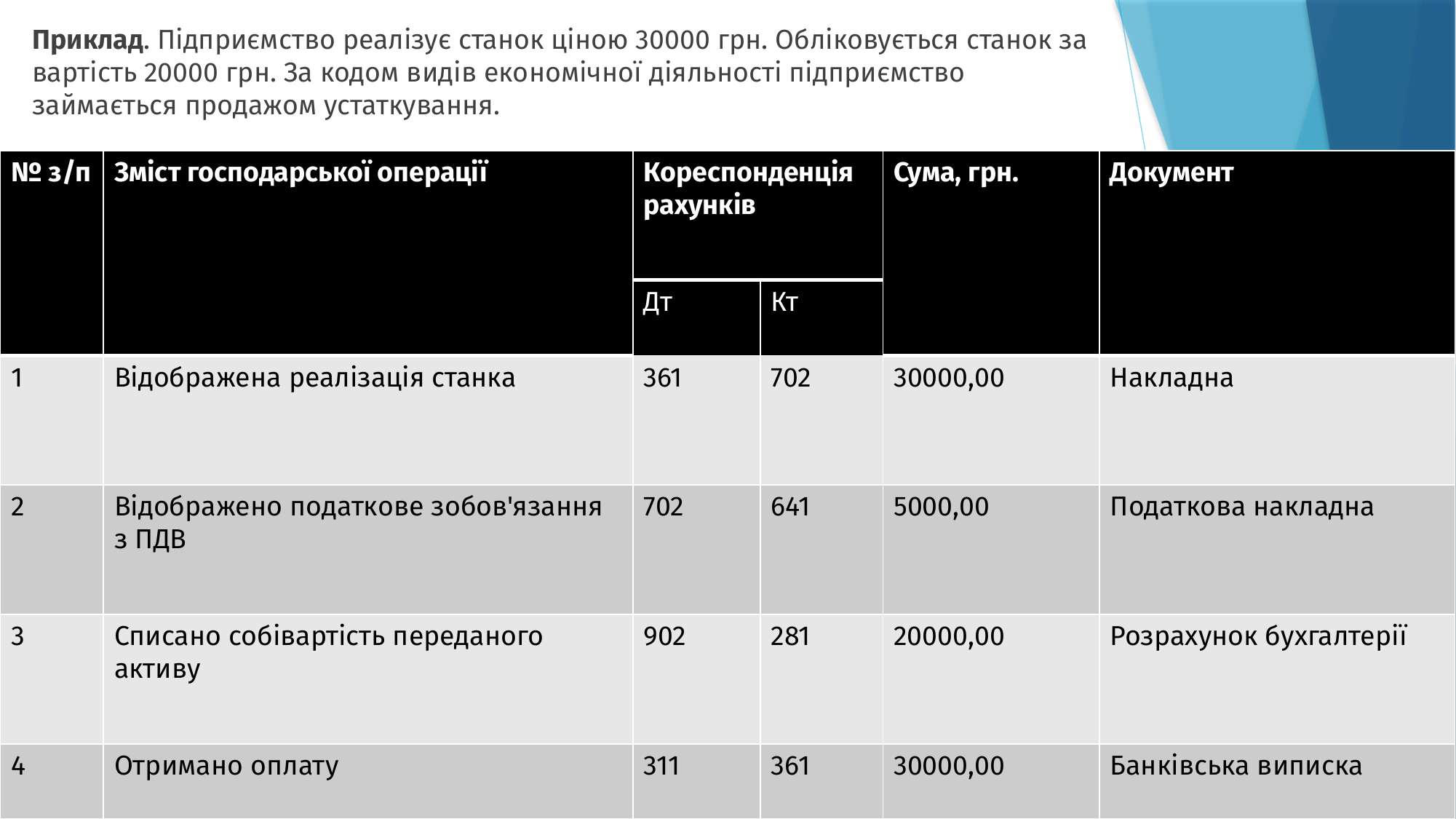

Приклад. Підприємство реалізує станок ціною 30000 грн. Обліковується станок за вартість 20000 грн. За кодом видів економічної діяльності підприємство займається продажом устаткування.
| № з/п | Зміст господарської операції | Кореспонденція рахунків |  | Сума, грн. | Документ |
| --- | --- | --- | --- | --- | --- |
|  |  | Дт | Кт |  |  |
| 1 | Відображена реалізація станка | 361 | 702 | 30000,00 | Накладна |
| 2 | Відображено податкове зобов'язання з ПДВ | 702 | 641 | 5000,00 | Податкова накладна |
| 3 | Списано собівартість переданого активу | 902 | 281 | 20000,00 | Розрахунок бухгалтерії |
| 4 | Отримано оплату | 311 | 361 | 30000,00 | Банківська виписка |